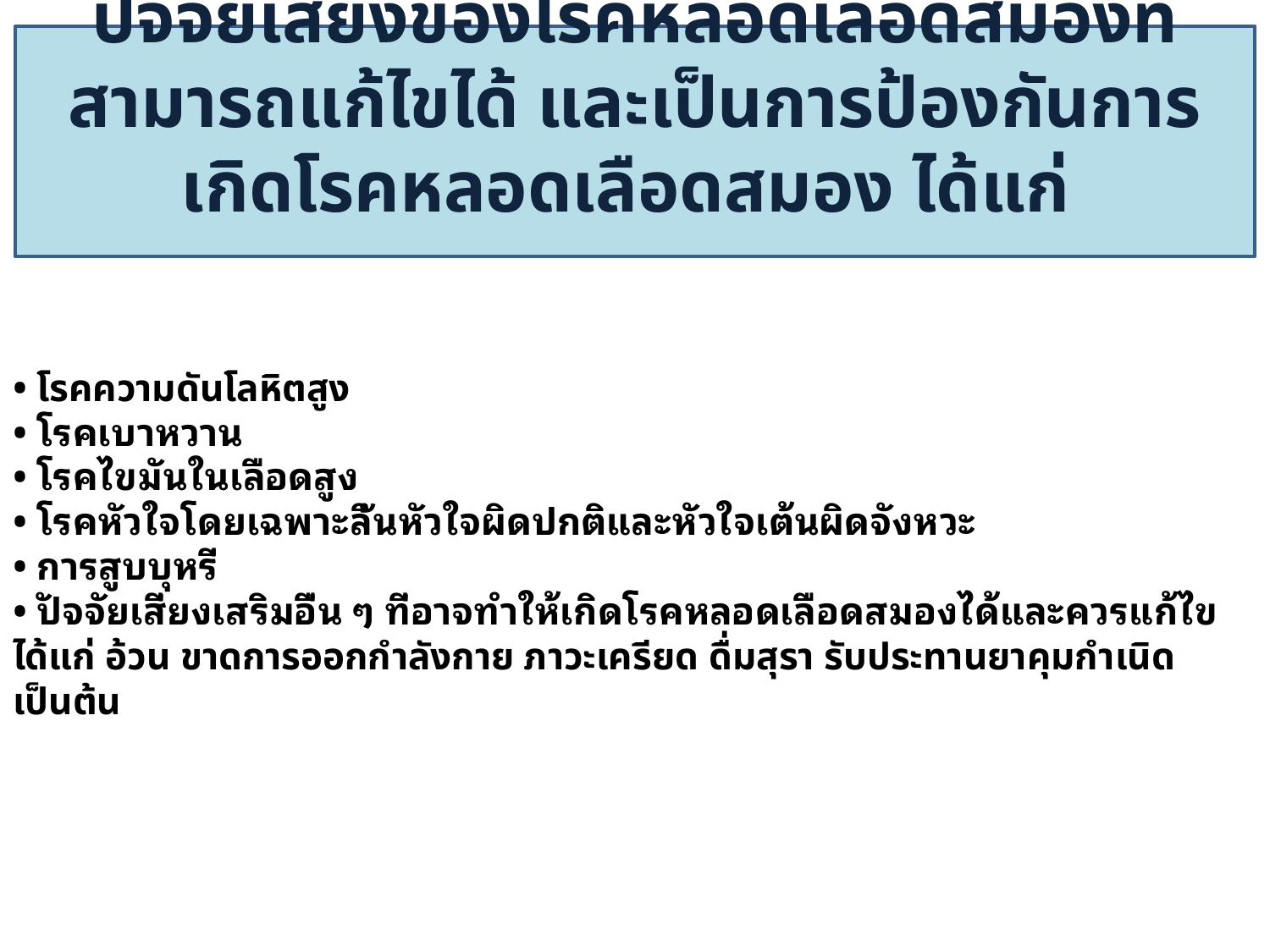

# • โรคความดันโลหิตสูง  • โรคเบาหวาน  • โรคไขมันในเลือดสูง  • โรคหัวใจโดยเฉพาะลิ้นหัวใจผิดปกติและหัวใจเต้นผิดจังหวะ  • การสูบบุหรี่  • ปัจจัยเสี่ยงเสริมอื่น ๆ ที่อาจทำให้เกิดโรคหลอดเลือดสมองได้และควรแก้ไข ได้แก่ อ้วน ขาดการออกกำลังกาย ภาวะเครียด ดื่มสุรา รับประทานยาคุมกำเนิด เป็นต้น
ปัจจัยเสี่ยงของโรคหลอดเลือดสมองที่สามารถแก้ไขได้ และเป็นการป้องกันการเกิดโรคหลอดเลือดสมอง ได้แก่